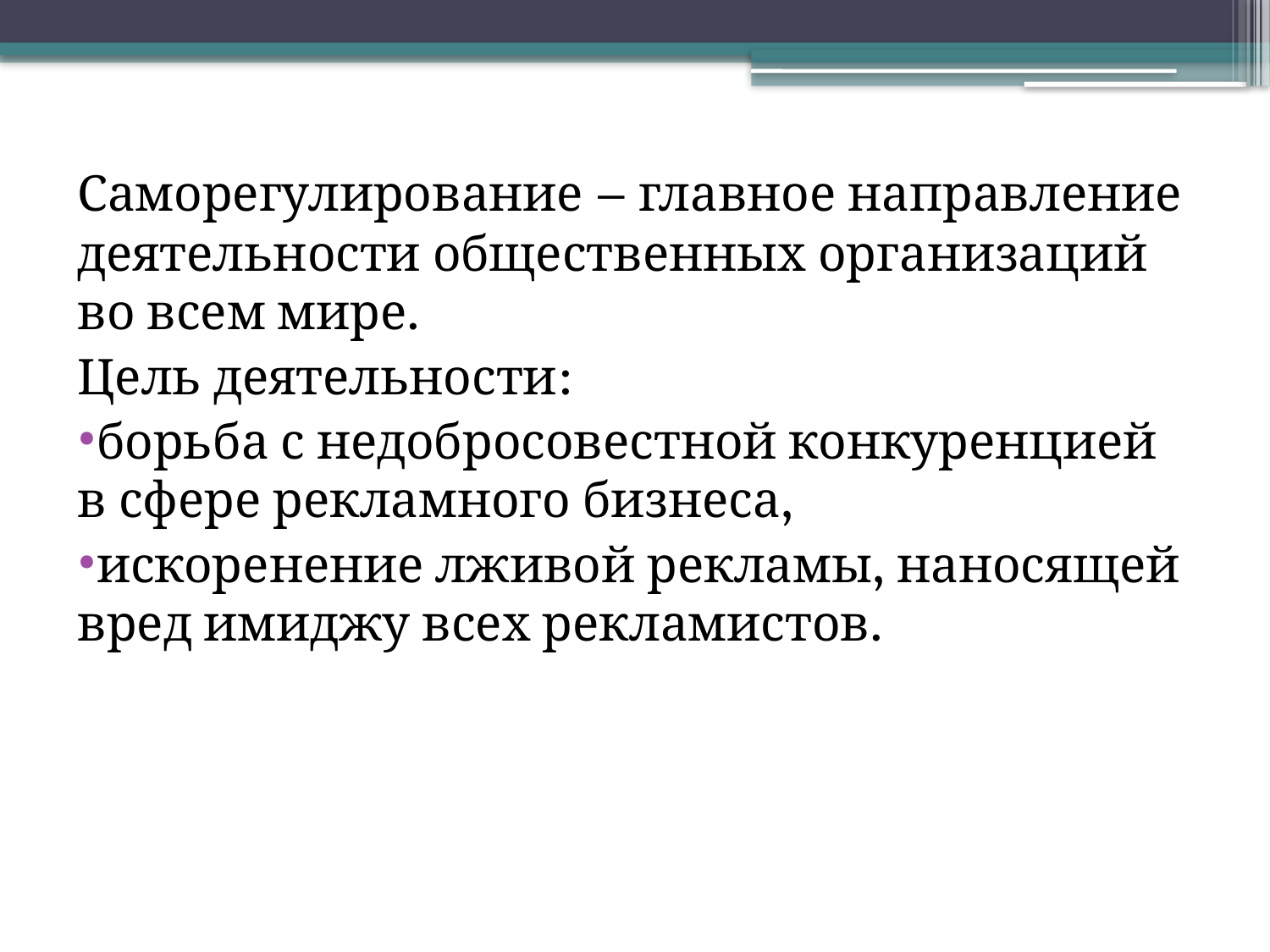

Саморегулирование – главное направление деятельности общественных организаций во всем мире.
Цель деятельности:
борьба с недобросовестной конкуренцией в сфере рекламного бизнеса,
искоренение лживой рекламы, наносящей вред имиджу всех рекламистов.